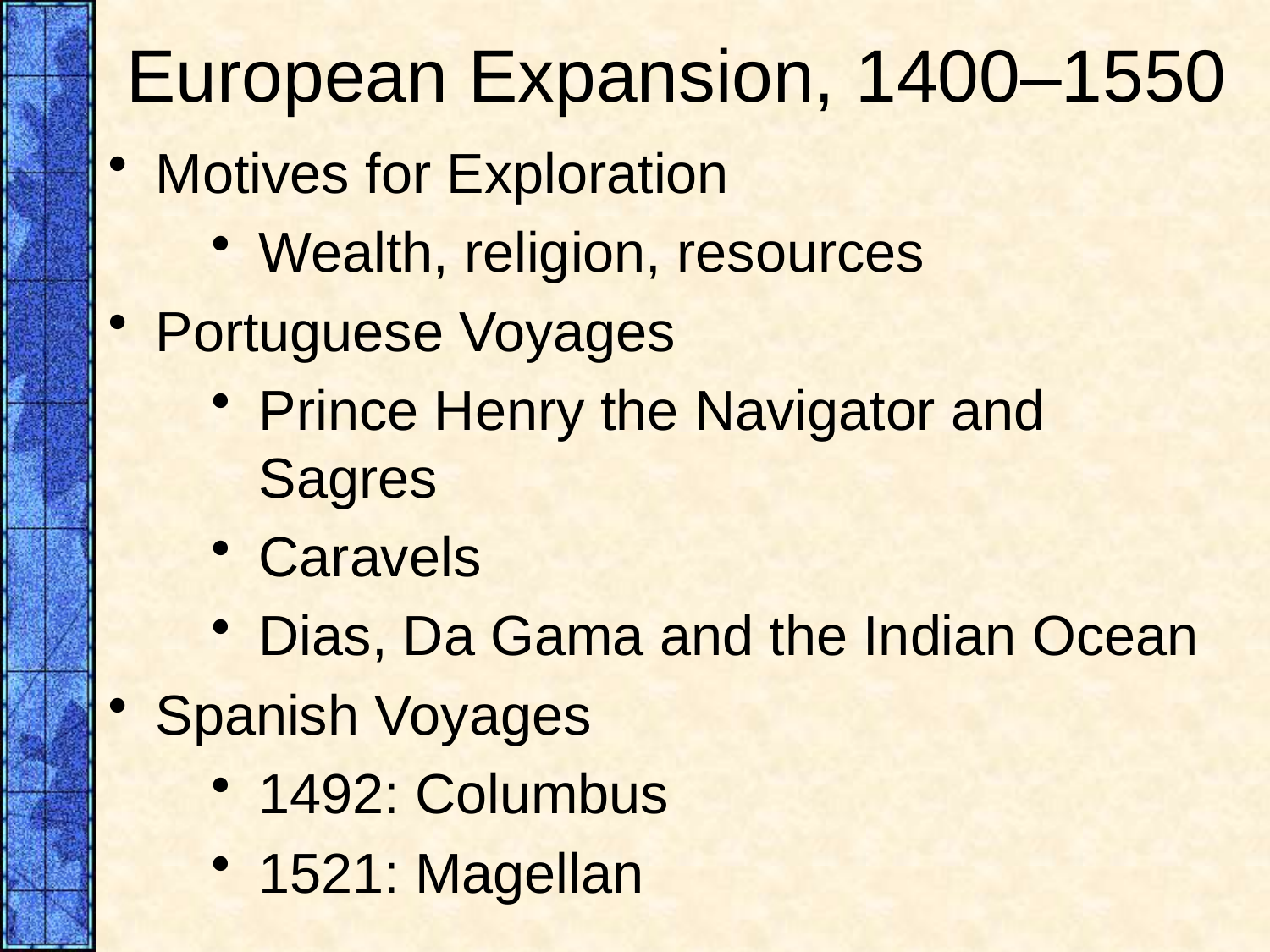

# European Expansion, 1400–1550
Motives for Exploration
Wealth, religion, resources
Portuguese Voyages
Prince Henry the Navigator and Sagres
Caravels
Dias, Da Gama and the Indian Ocean
Spanish Voyages
1492: Columbus
1521: Magellan